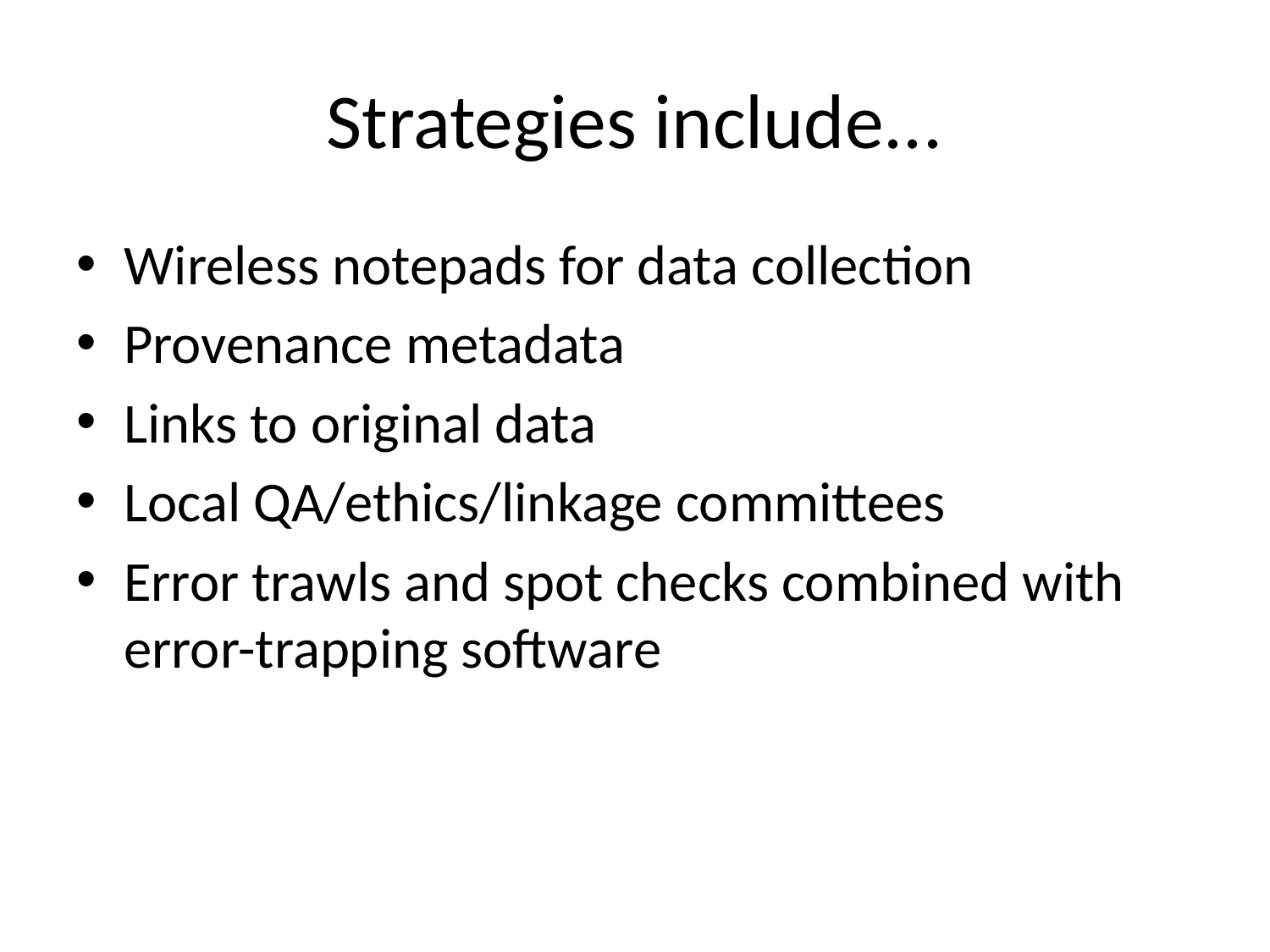

# Strategies include...
Wireless notepads for data collection
Provenance metadata
Links to original data
Local QA/ethics/linkage committees
Error trawls and spot checks combined with error-trapping software